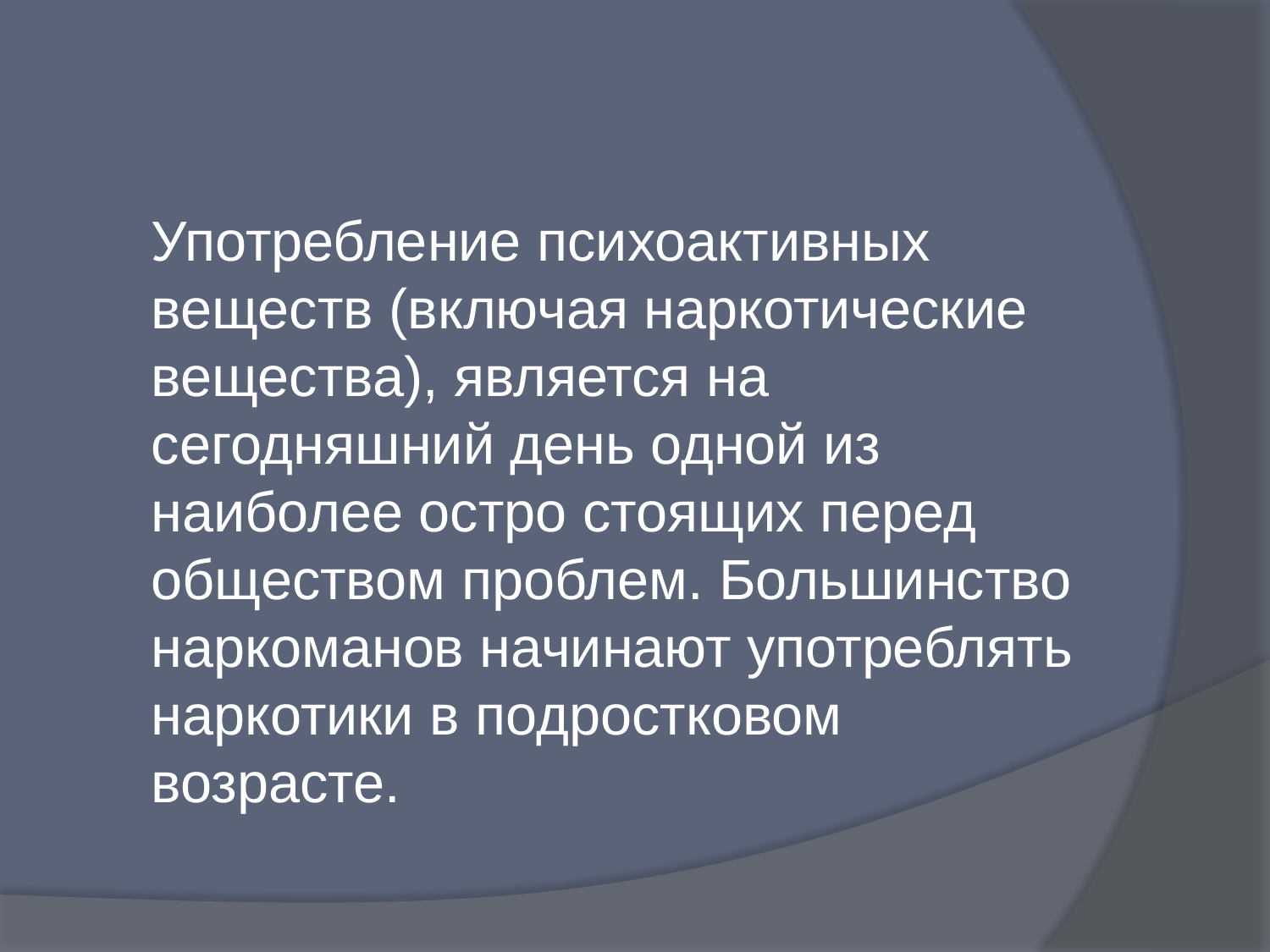

Употребление психоактивных веществ (включая наркотические вещества), является на сегодняшний день одной из наиболее остро стоящих перед обществом проблем. Большинство наркоманов начинают употреблять наркотики в подростковом возрасте.